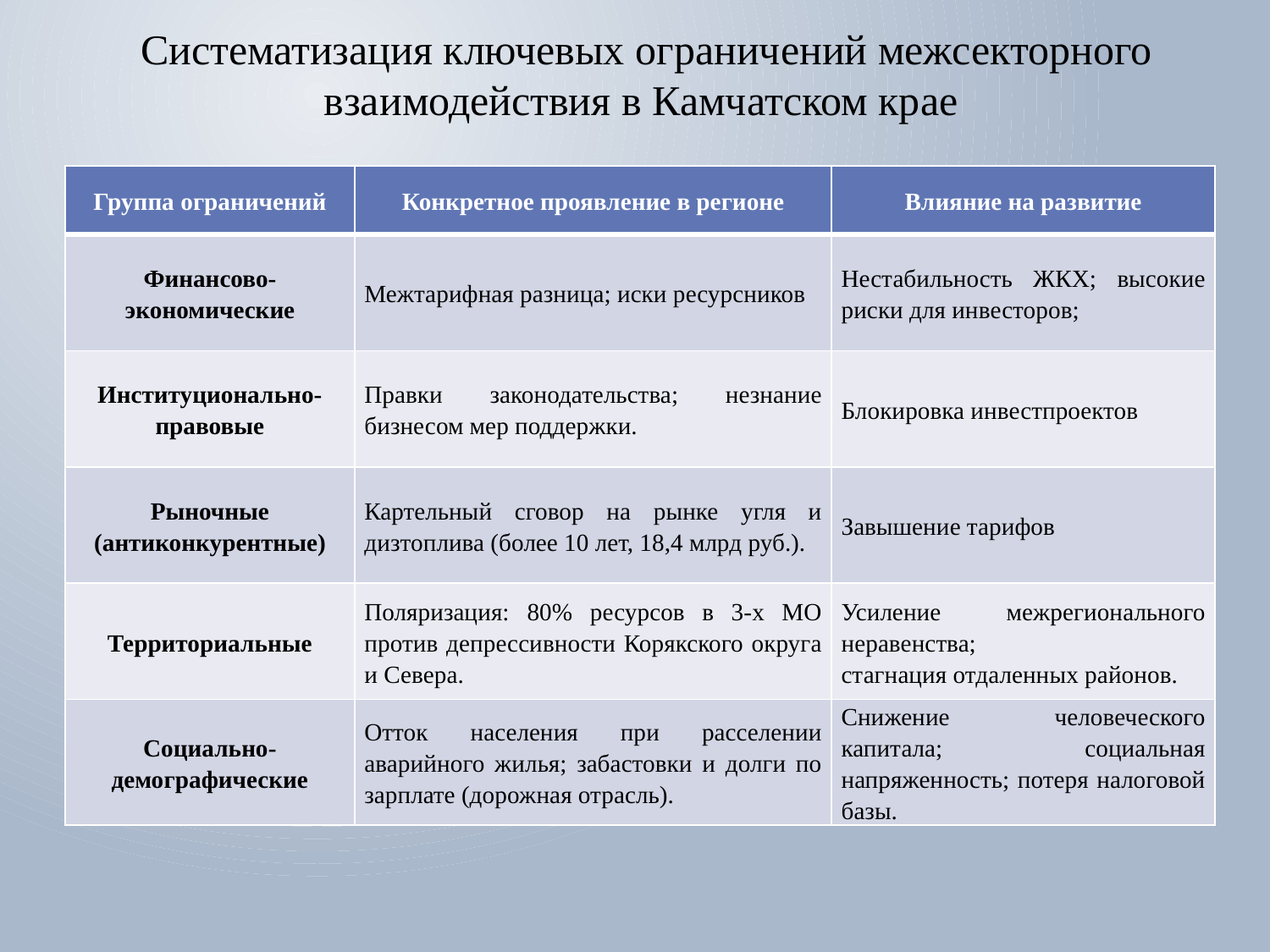

Систематизация ключевых ограничений межсекторного взаимодействия в Камчатском крае
| Группа ограничений | Конкретное проявление в регионе | Влияние на развитие |
| --- | --- | --- |
| Финансово-экономические | Межтарифная разница; иски ресурсников | Нестабильность ЖКХ; высокие риски для инвесторов; |
| Институционально-правовые | Правки законодательства; незнание бизнесом мер поддержки. | Блокировка инвестпроектов |
| Рыночные (антиконкурентные) | Картельный сговор на рынке угля и дизтоплива (более 10 лет, 18,4 млрд руб.). | Завышение тарифов |
| Территориальные | Поляризация: 80% ресурсов в 3-х МО против депрессивности Корякского округа и Севера. | Усиление межрегионального неравенства; стагнация отдаленных районов. |
| Социально-демографические | Отток населения при расселении аварийного жилья; забастовки и долги по зарплате (дорожная отрасль). | Снижение человеческого капитала; социальная напряженность; потеря налоговой базы. |